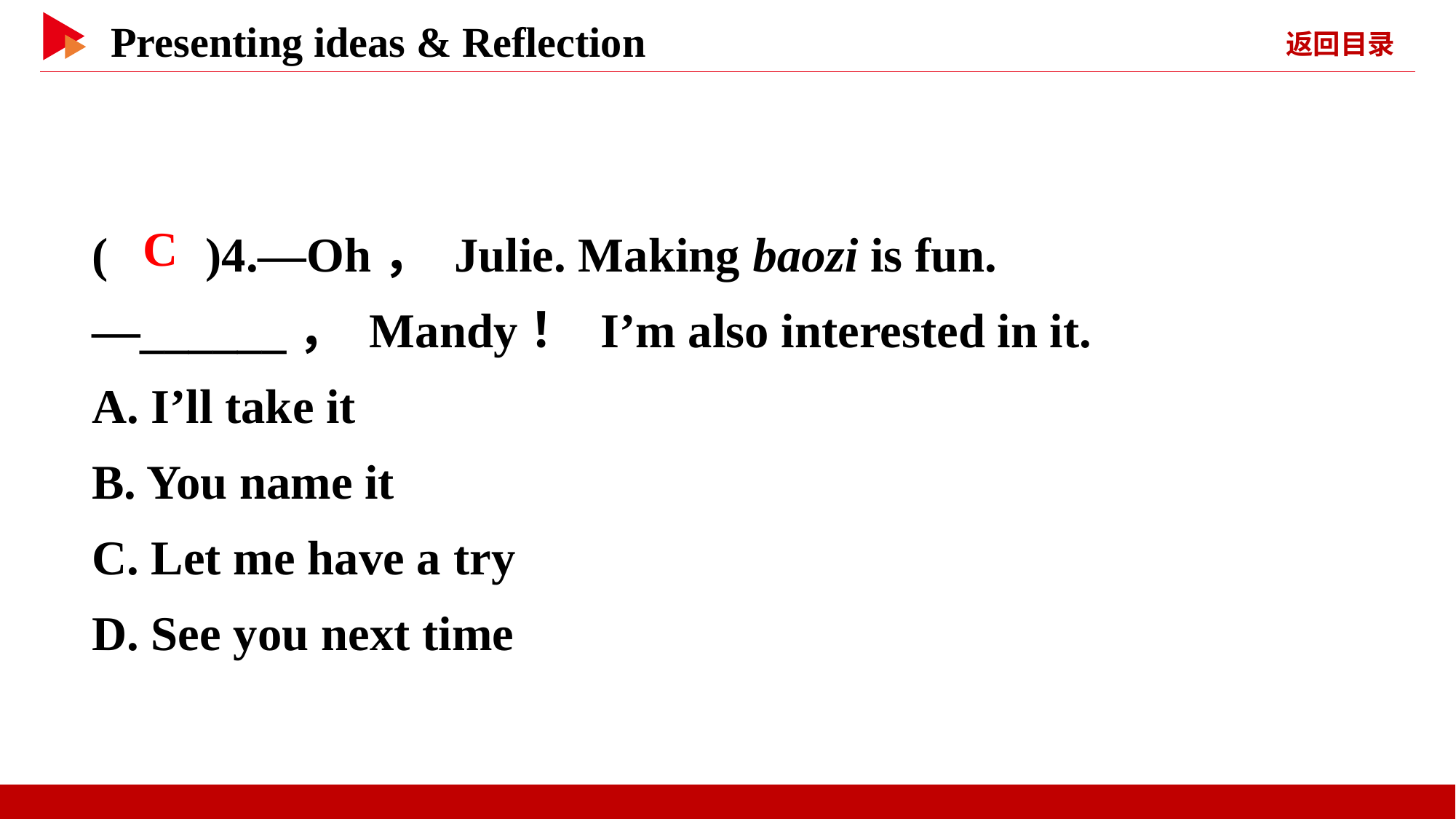

(        )4.—Oh， Julie. Making baozi is fun.
—______， Mandy！ I’m also interested in it.
A. I’ll take it
B. You name it
C. Let me have a try
D. See you next time
   C